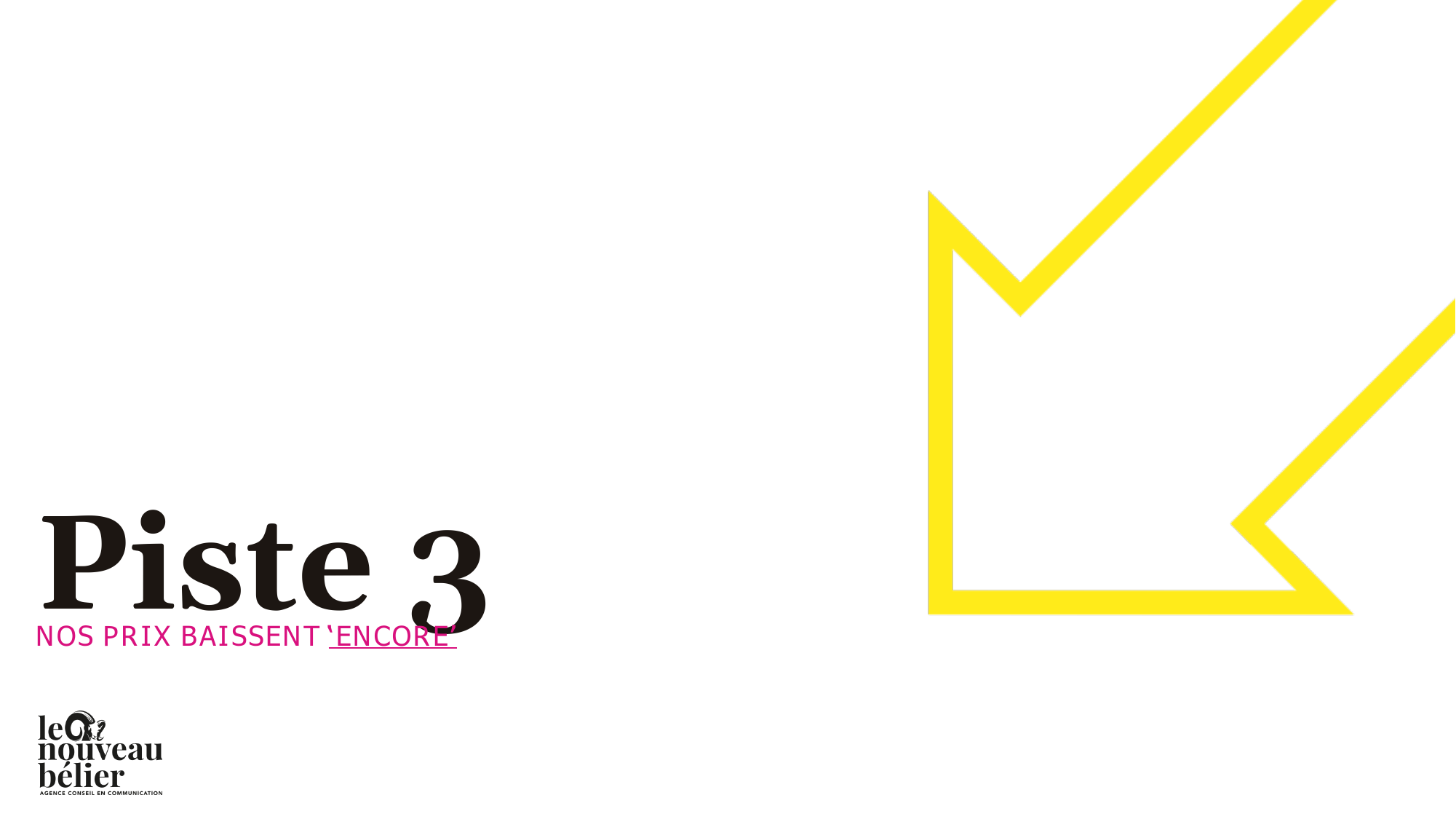

# Piste 3
NOS PRIX BAISSENT ‘ENCORE’